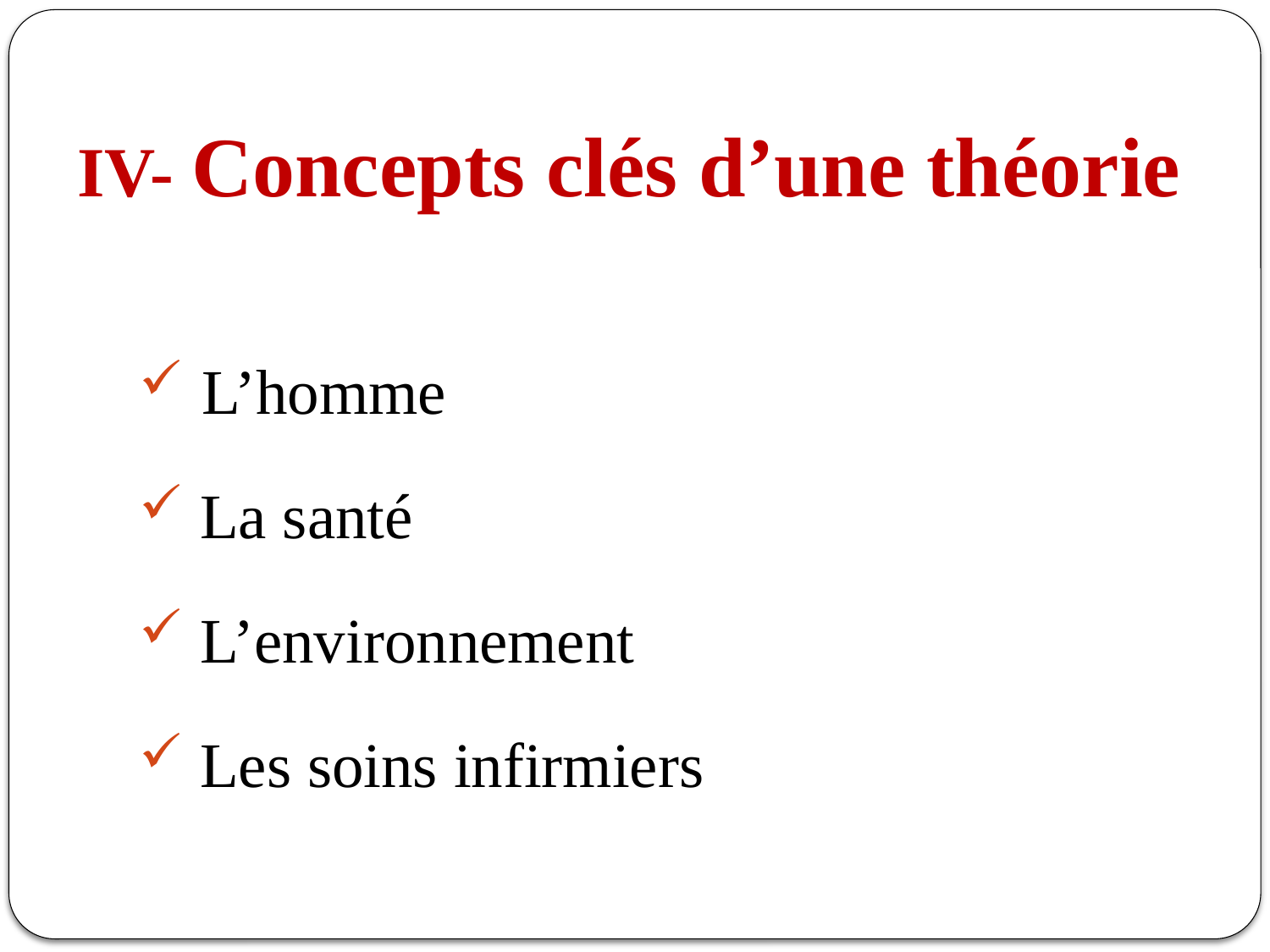

# IV- Concepts clés d’une théorie
 L’homme
 La santé
 L’environnement
 Les soins infirmiers